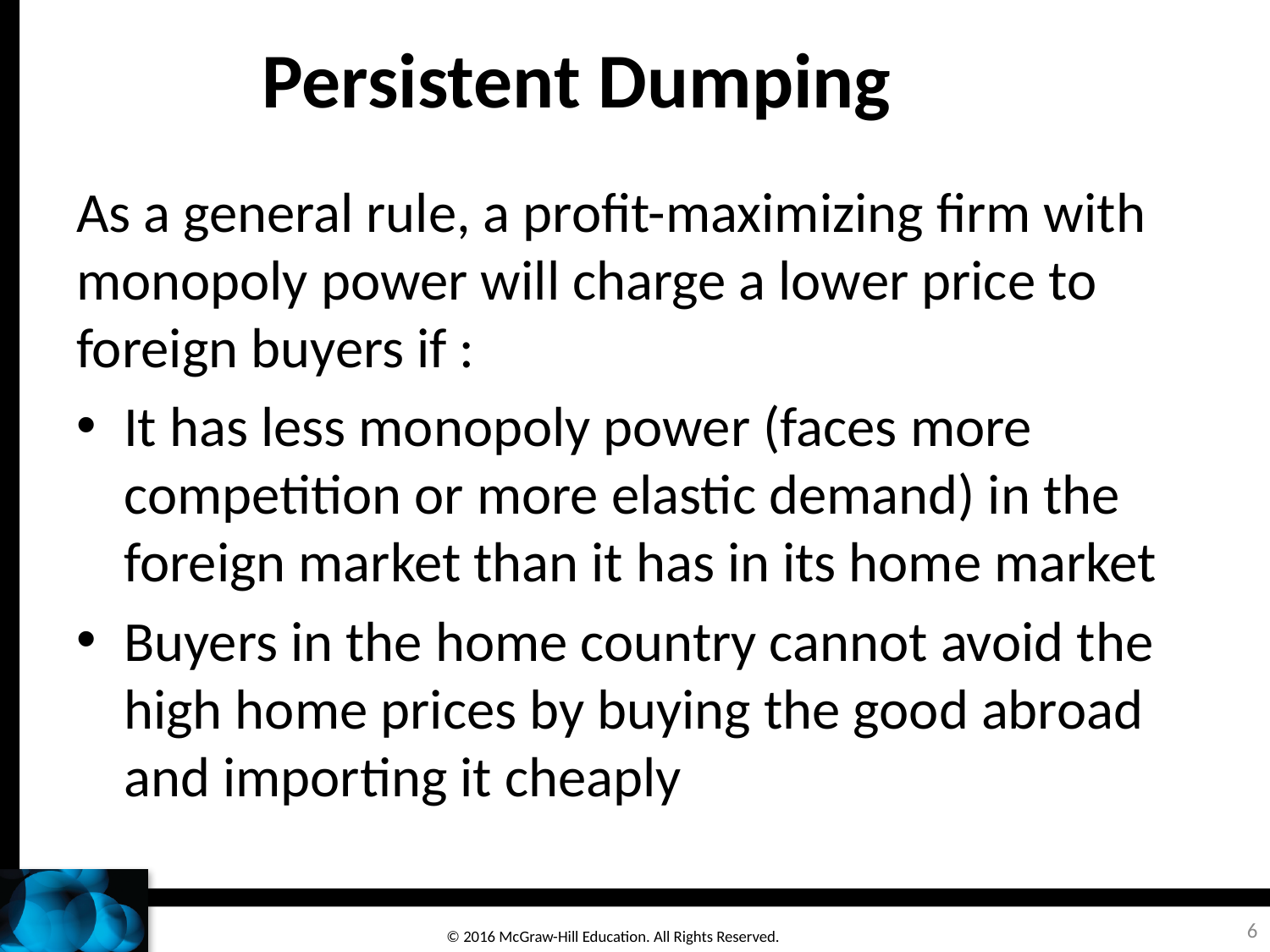

# Persistent Dumping
As a general rule, a profit-maximizing firm with monopoly power will charge a lower price to foreign buyers if :
It has less monopoly power (faces more competition or more elastic demand) in the foreign market than it has in its home market
Buyers in the home country cannot avoid the high home prices by buying the good abroad and importing it cheaply

6
© 2016 McGraw-Hill Education. All Rights Reserved.